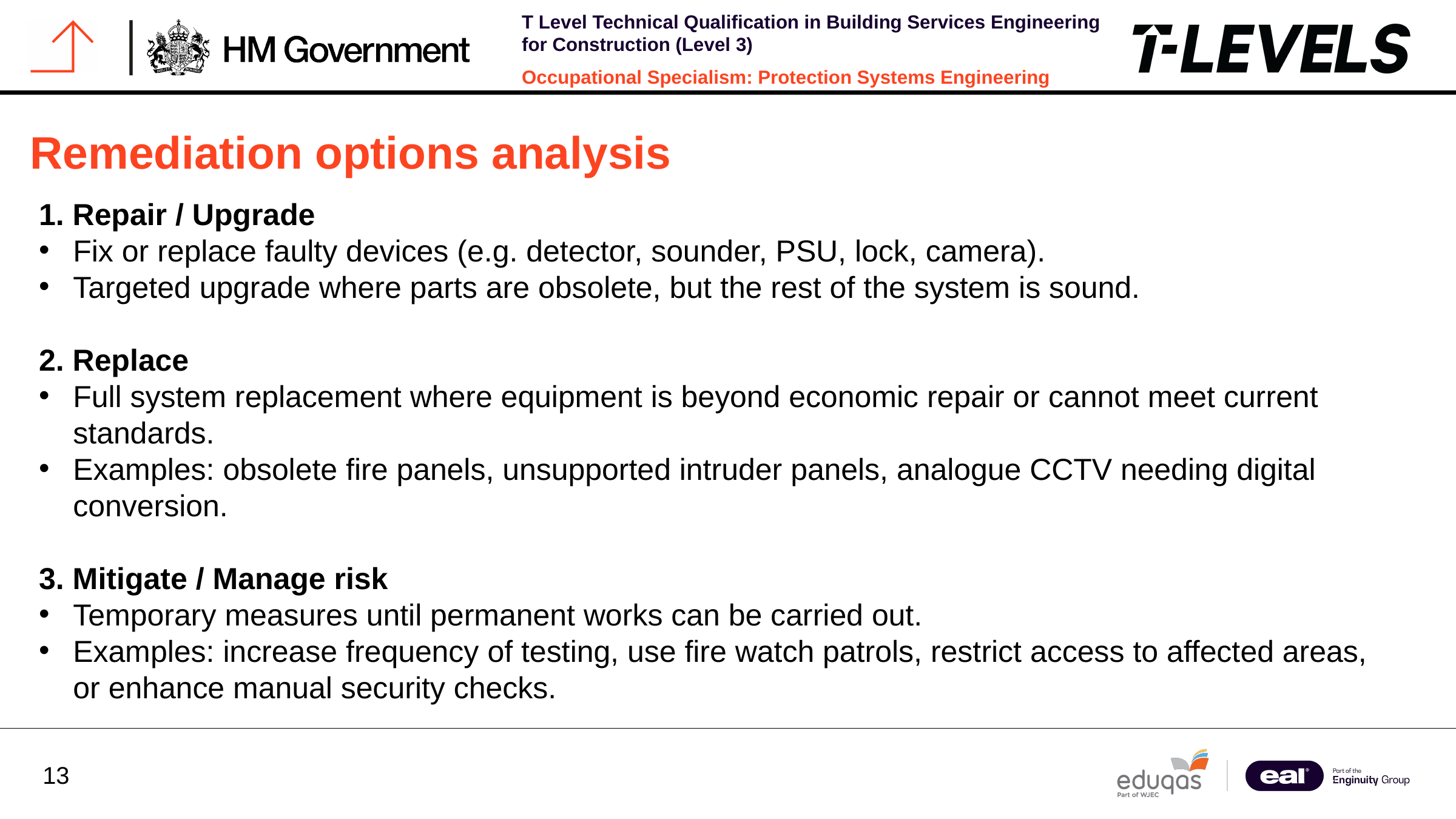

Remediation options analysis
1. Repair / Upgrade
Fix or replace faulty devices (e.g. detector, sounder, PSU, lock, camera).
Targeted upgrade where parts are obsolete, but the rest of the system is sound.

2. Replace
Full system replacement where equipment is beyond economic repair or cannot meet current standards.
Examples: obsolete fire panels, unsupported intruder panels, analogue CCTV needing digital conversion.

3. Mitigate / Manage risk
Temporary measures until permanent works can be carried out.
Examples: increase frequency of testing, use fire watch patrols, restrict access to affected areas, or enhance manual security checks.